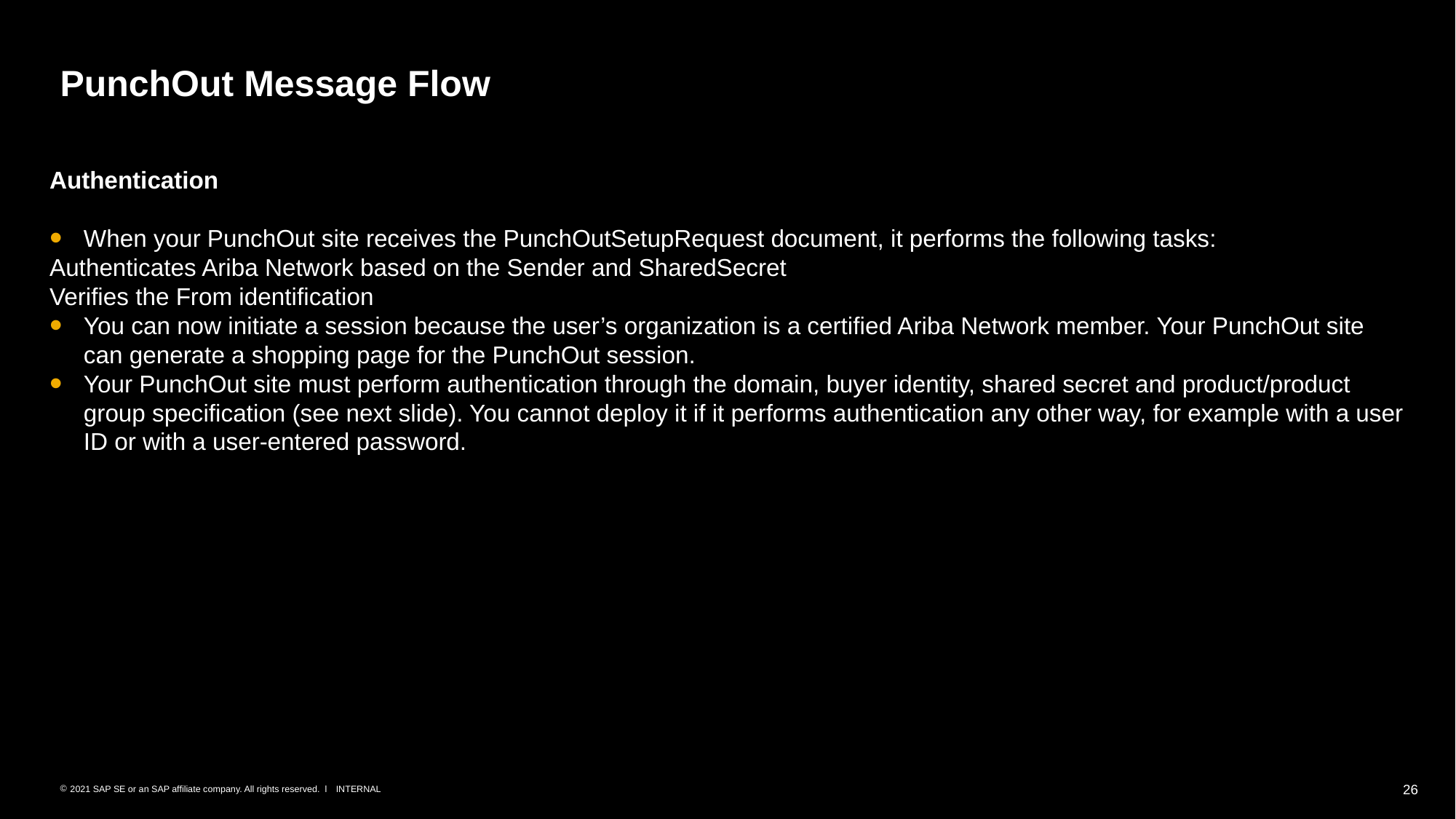

# PunchOut Message Flow
Authentication

When your PunchOut site receives the PunchOutSetupRequest document, it performs the following tasks:
Authenticates Ariba Network based on the Sender and SharedSecret
Verifies the From identification
You can now initiate a session because the user’s organization is a certified Ariba Network member. Your PunchOut site can generate a shopping page for the PunchOut session.
Your PunchOut site must perform authentication through the domain, buyer identity, shared secret and product/product group specification (see next slide). You cannot deploy it if it performs authentication any other way, for example with a user ID or with a user-entered password.